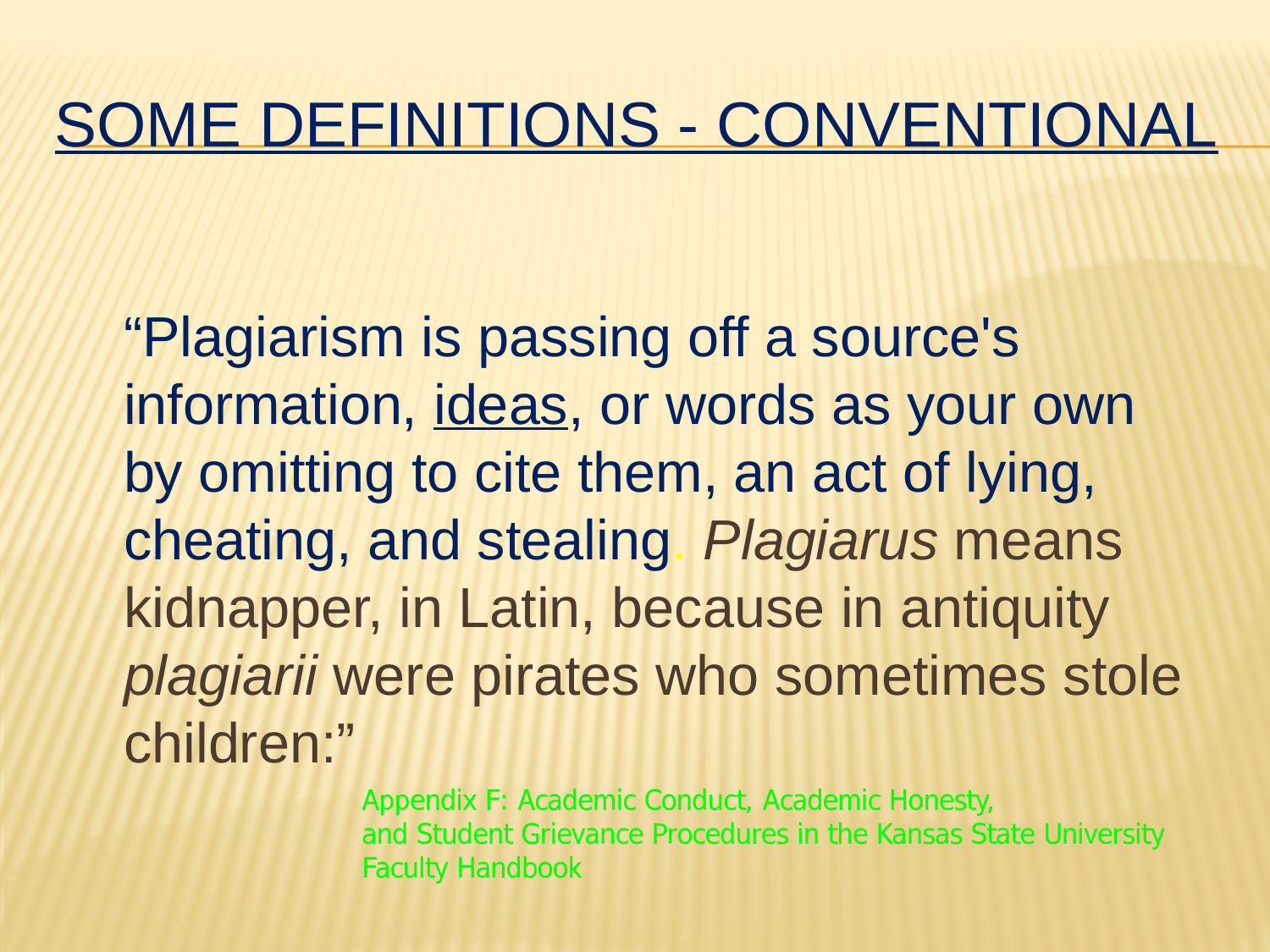

# Some Definitions - Conventional
“Plagiarism is passing off a source's information, ideas, or words as your own by omitting to cite them, an act of lying, cheating, and stealing. Plagiarus means kidnapper, in Latin, because in antiquity plagiarii were pirates who sometimes stole children:”
Appendix F: Academic Conduct, Academic Honesty,
and Student Grievance Procedures in the Kansas State University Faculty Handbook